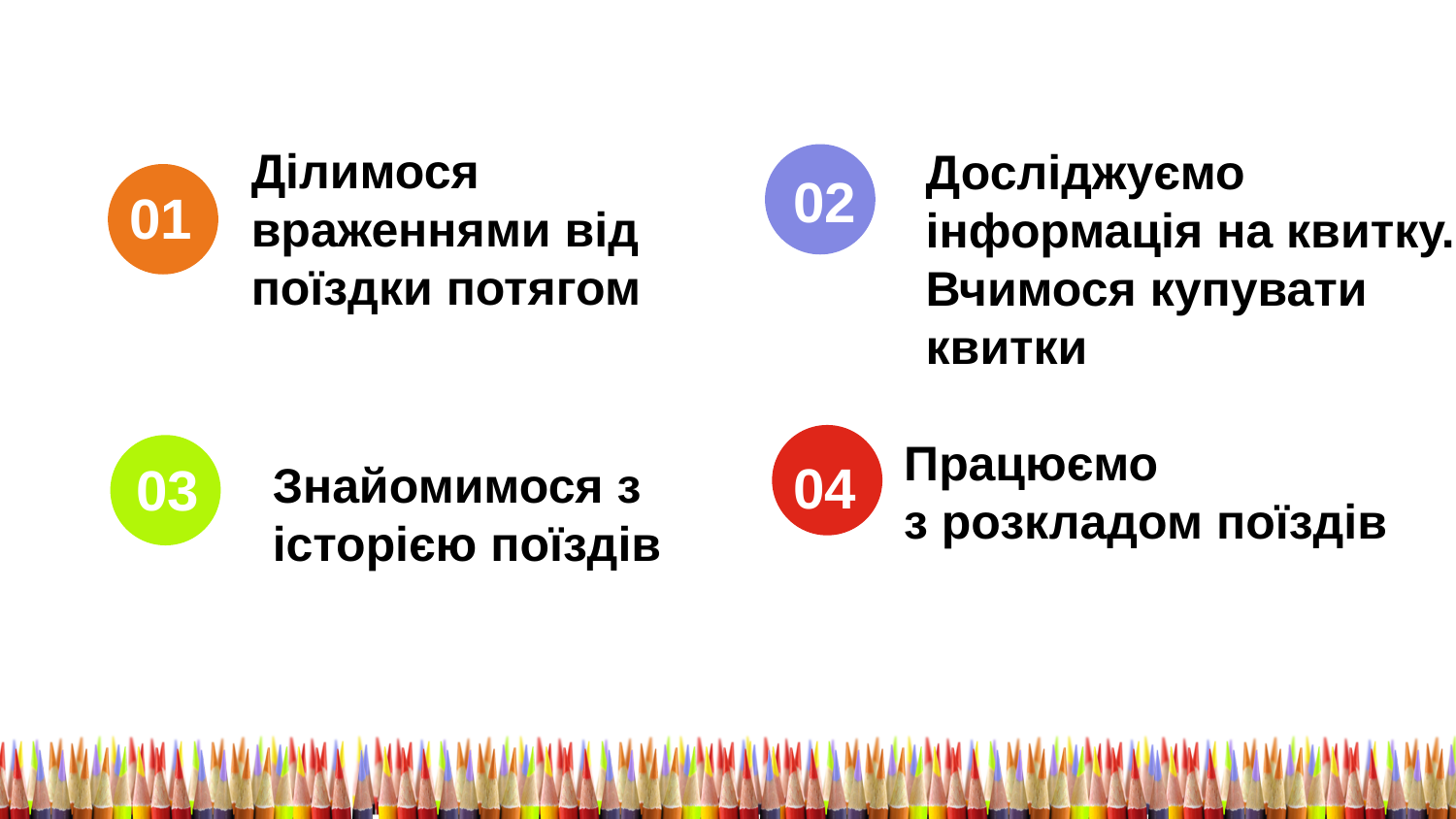

Ділимося
враженнями від
поїздки потягом
Досліджуємо
інформація на квитку. Вчимося купувати
квитки

02
01

Працюємо
з розкладом поїздів

Знайомимося з історією поїздів
04
03